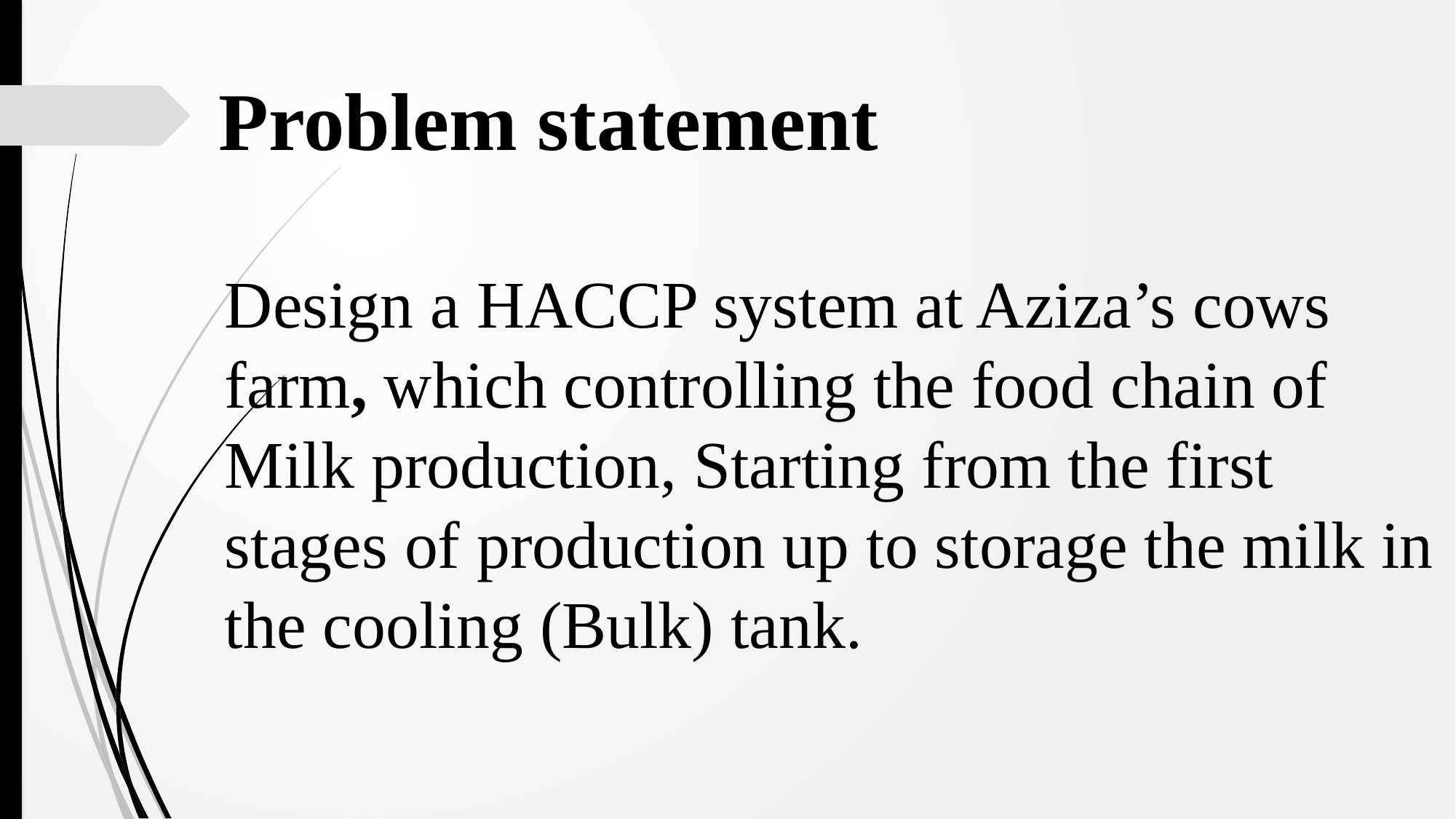

# Problem statement
Design a HACCP system at Aziza’s cows farm, which controlling the food chain of Milk production, Starting from the first stages of production up to storage the milk in the cooling (Bulk) tank.